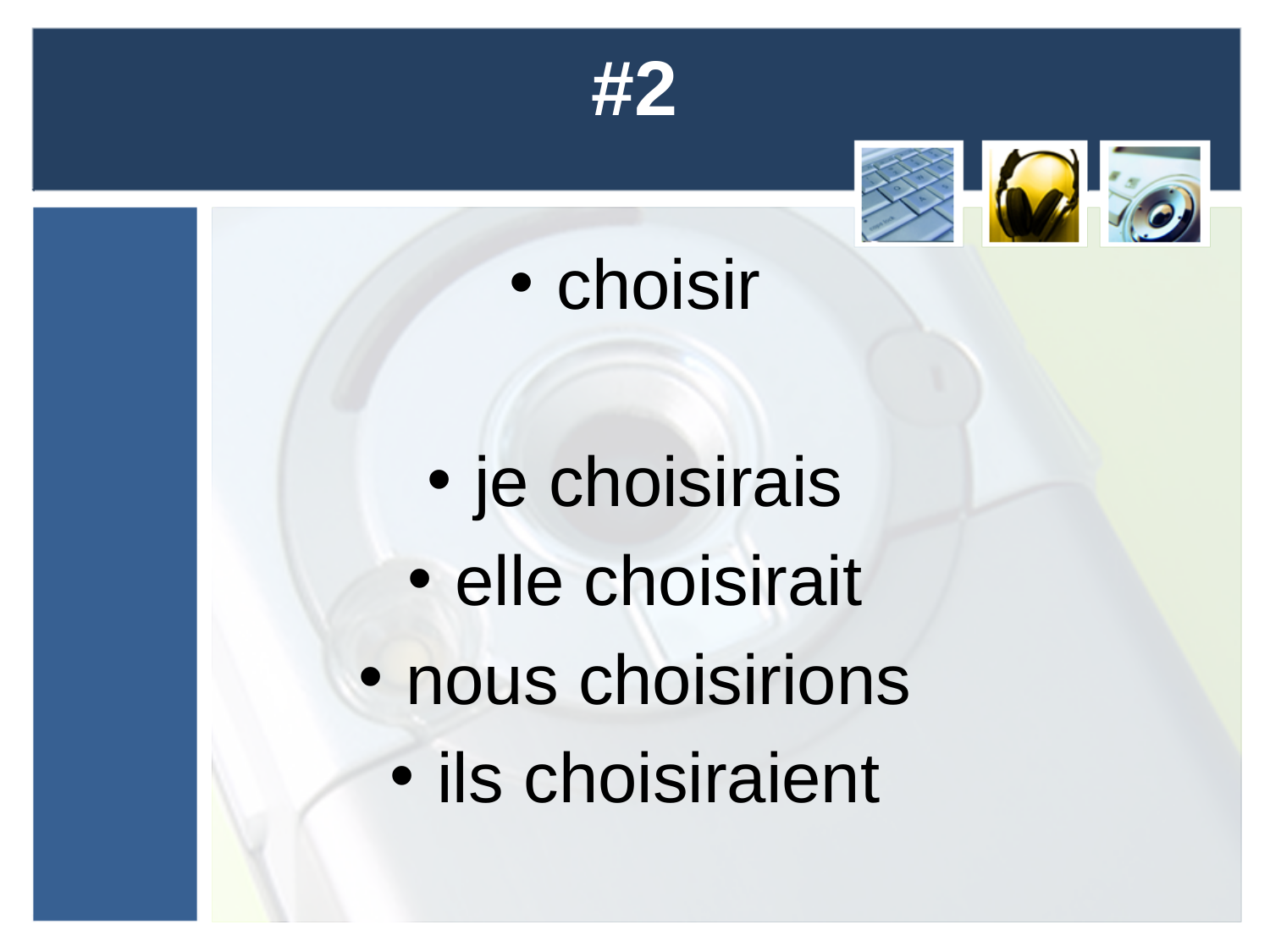

# #2
choisir

je choisirais
elle choisirait
nous choisirions
ils choisiraient